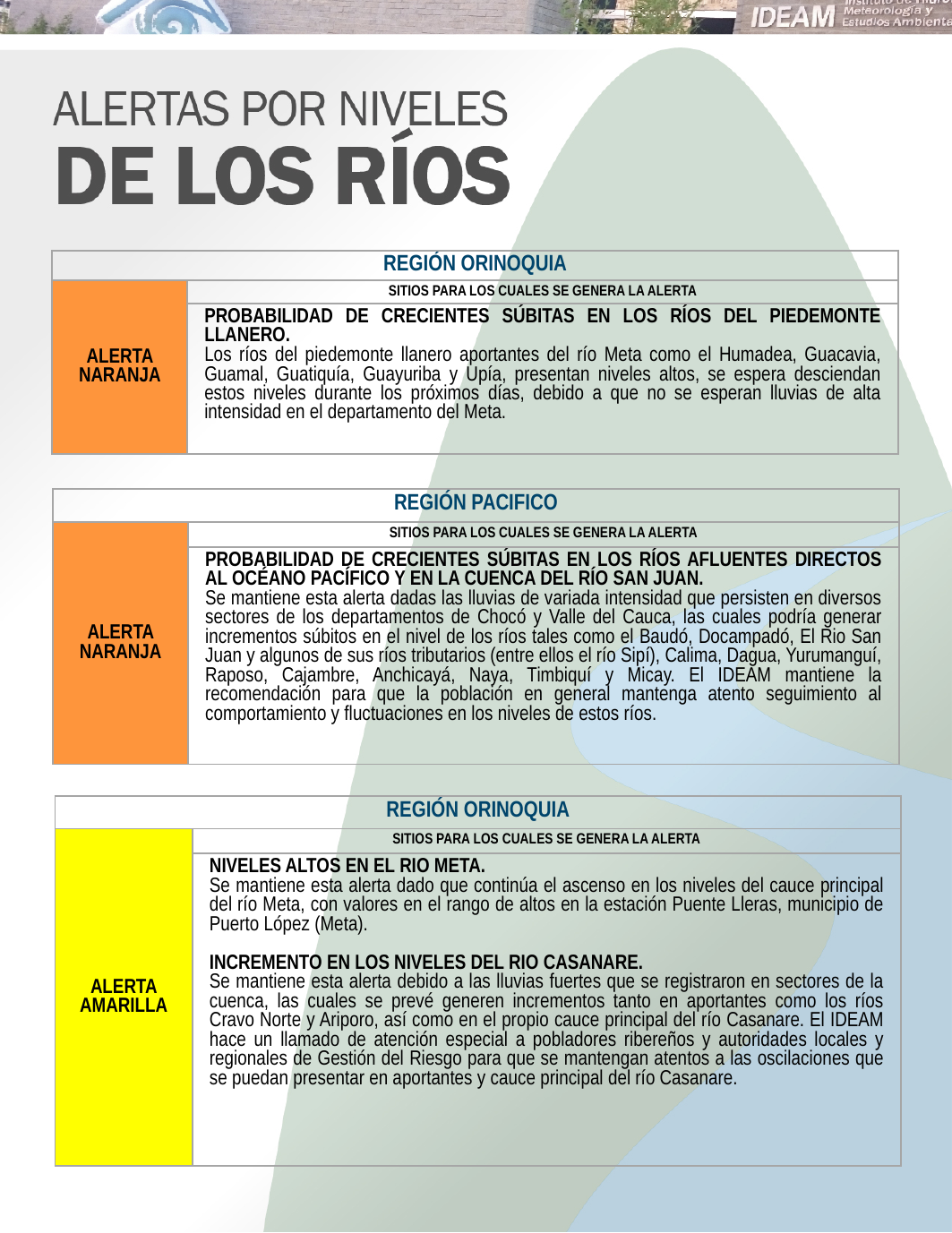

| REGIÓN ORINOQUIA |  |
| --- | --- |
| ALERTA NARANJA | SITIOS PARA LOS CUALES SE GENERA LA ALERTA |
|  | PROBABILIDAD DE CRECIENTES SÚBITAS EN LOS RÍOS DEL PIEDEMONTE LLANERO. Los ríos del piedemonte llanero aportantes del río Meta como el Humadea, Guacavia, Guamal, Guatiquía, Guayuriba y Upía, presentan niveles altos, se espera desciendan estos niveles durante los próximos días, debido a que no se esperan lluvias de alta intensidad en el departamento del Meta. |
| REGIÓN PACIFICO |  |
| --- | --- |
| ALERTA NARANJA | SITIOS PARA LOS CUALES SE GENERA LA ALERTA |
|  | PROBABILIDAD DE CRECIENTES SÚBITAS EN LOS RÍOS AFLUENTES DIRECTOS AL OCÉANO PACÍFICO Y EN LA CUENCA DEL RÍO SAN JUAN. Se mantiene esta alerta dadas las lluvias de variada intensidad que persisten en diversos sectores de los departamentos de Chocó y Valle del Cauca, las cuales podría generar incrementos súbitos en el nivel de los ríos tales como el Baudó, Docampadó, El Rio San Juan y algunos de sus ríos tributarios (entre ellos el río Sipí), Calima, Dagua, Yurumanguí, Raposo, Cajambre, Anchicayá, Naya, Timbiquí y Micay. El IDEAM mantiene la recomendación para que la población en general mantenga atento seguimiento al comportamiento y fluctuaciones en los niveles de estos ríos. |
| REGIÓN ORINOQUIA |  |
| --- | --- |
| ALERTA AMARILLA | SITIOS PARA LOS CUALES SE GENERA LA ALERTA |
|  | NIVELES ALTOS EN EL RIO META. Se mantiene esta alerta dado que continúa el ascenso en los niveles del cauce principal del río Meta, con valores en el rango de altos en la estación Puente Lleras, municipio de Puerto López (Meta). INCREMENTO EN LOS NIVELES DEL RIO CASANARE. Se mantiene esta alerta debido a las lluvias fuertes que se registraron en sectores de la cuenca, las cuales se prevé generen incrementos tanto en aportantes como los ríos Cravo Norte y Ariporo, así como en el propio cauce principal del río Casanare. El IDEAM hace un llamado de atención especial a pobladores ribereños y autoridades locales y regionales de Gestión del Riesgo para que se mantengan atentos a las oscilaciones que se puedan presentar en aportantes y cauce principal del río Casanare. |